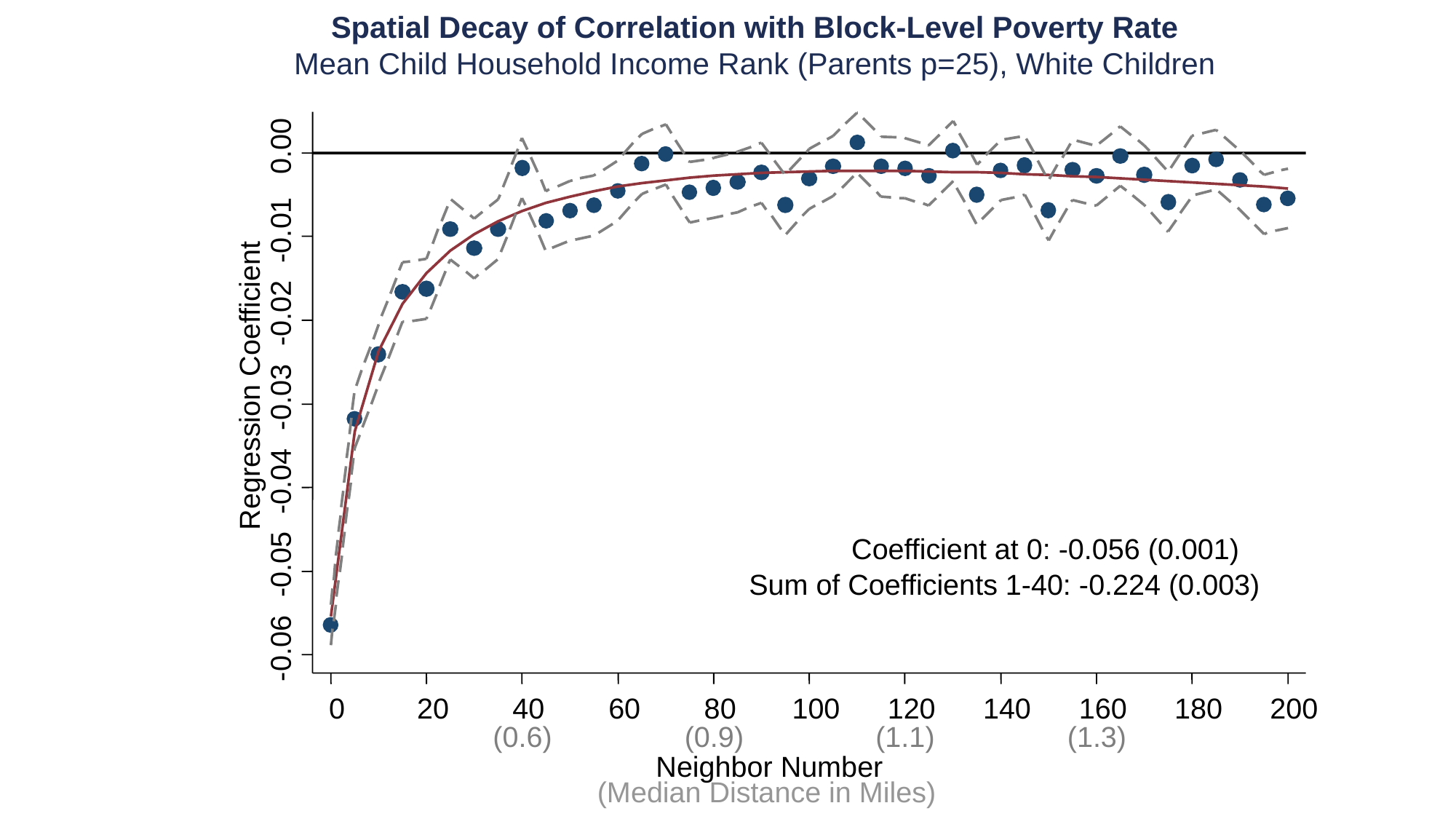

Spatial Decay of Correlation with Block-Level Poverty Rate
Mean Child Household Income Rank (Parents p=25), White Children

0.00

-0.01

-0.02

Regression Coefficient

-0.03

-0.04

Coefficient at 0: -0.056 (0.001)

-0.05

Sum of Coefficients 1-40: -0.224 (0.003)

-0.06

0
20
40
60
80
100
120
140
160
180
200
(0.6)
(0.9)
(1.1)
(1.3)
Neighbor Number
(Median Distance in Miles)